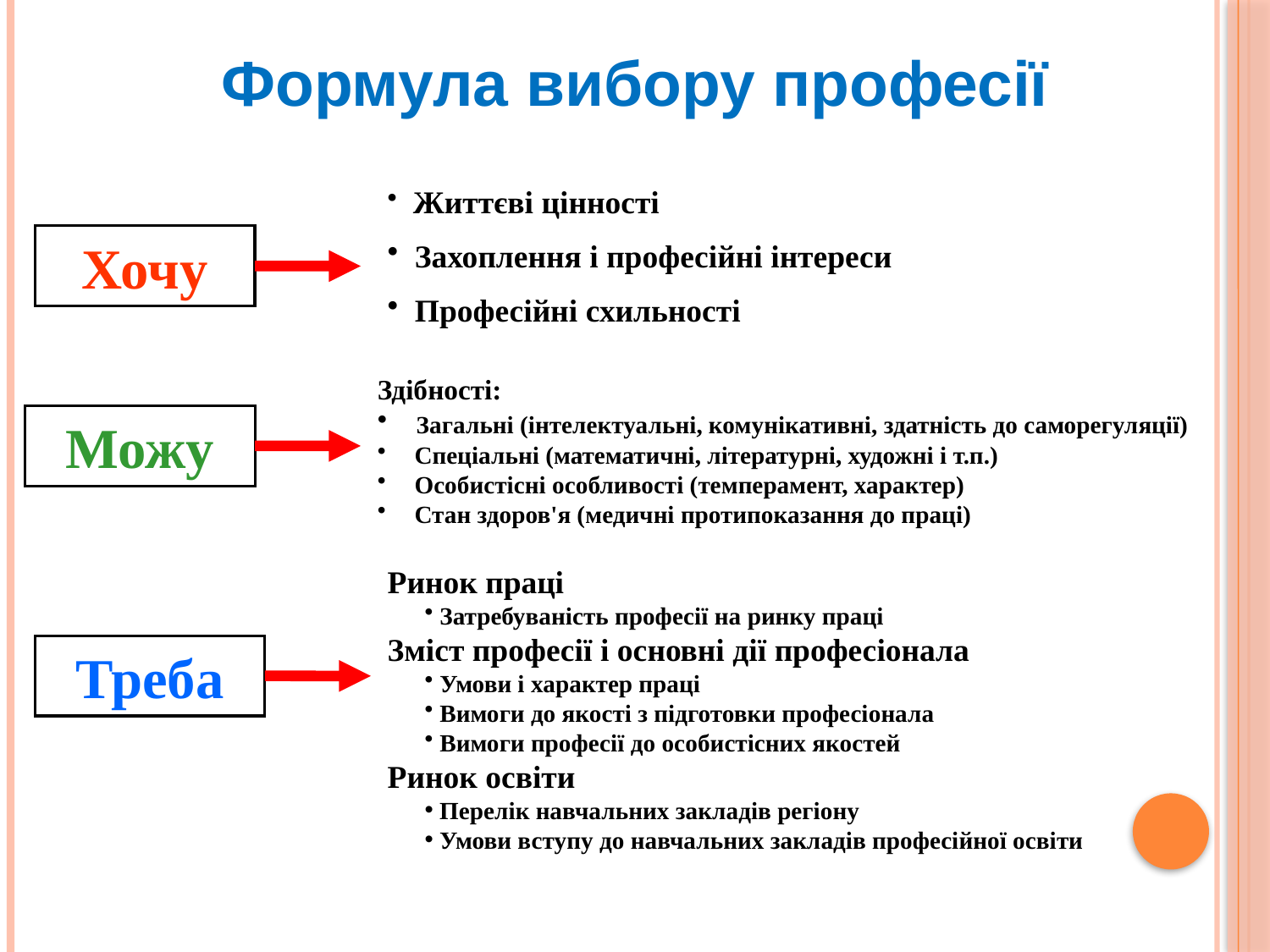

Формула вибору професії
  Життєві цінності
  Захоплення і професійні інтереси
  Професійні схильності
Хочу

Здібності:
  Загальні (інтелектуальні, комунікативні, здатність до саморегуляції)
  Спеціальні (математичні, літературні, художні і т.п.)
  Особистісні особливості (темперамент, характер)
  Стан здоров'я (медичні протипоказання до праці)
Можу

Ринок праці
 Затребуваність професії на ринку праці
Зміст професії і основні дії професіонала
 Умови і характер праці
 Вимоги до якості з підготовки професіонала
 Вимоги професії до особистісних якостей
Ринок освіти
 Перелік навчальних закладів регіону
 Умови вступу до навчальних закладів професійної освіти
Треба